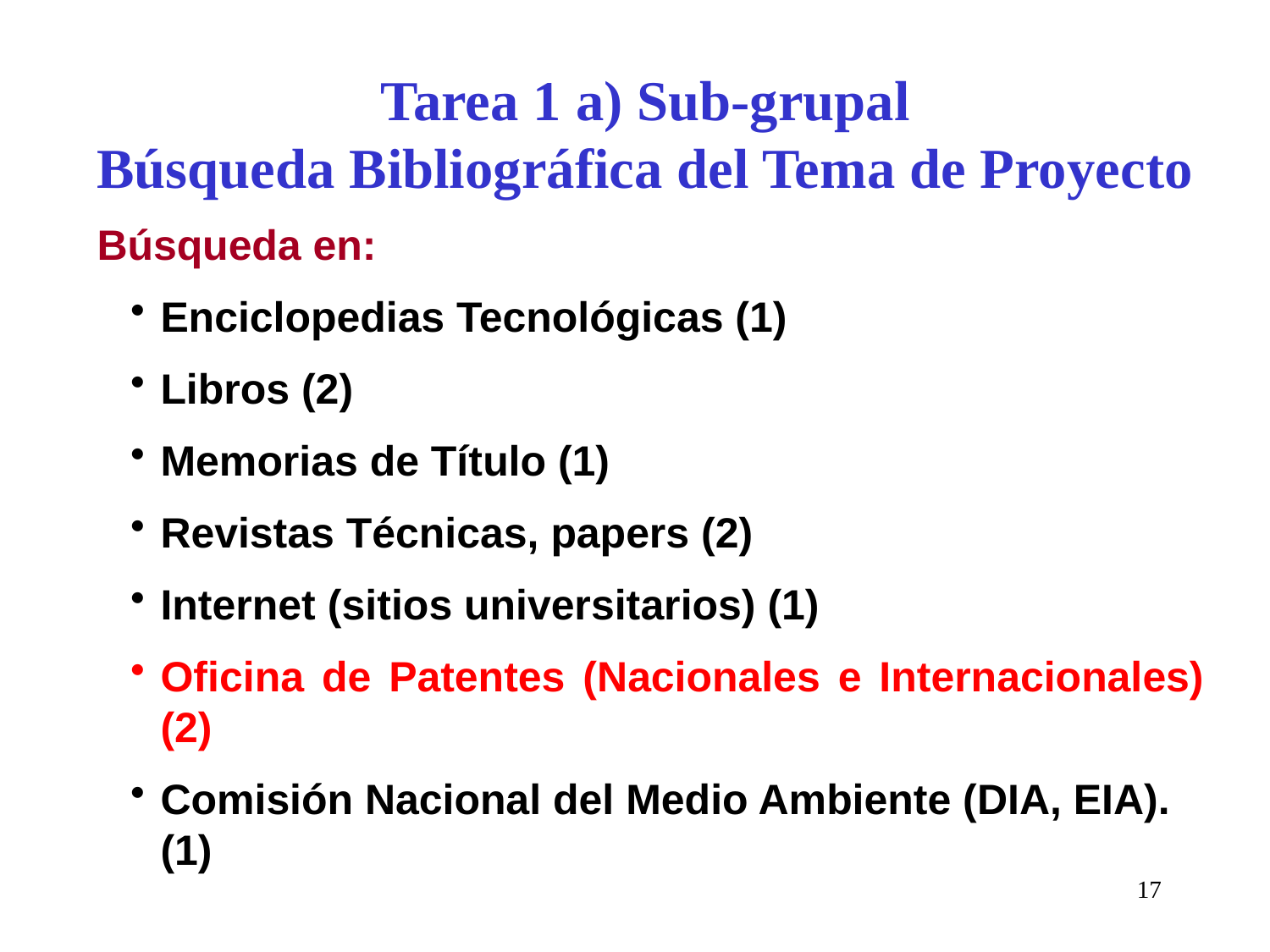

# Tarea 1 a) Sub-grupal Búsqueda Bibliográfica del Tema de Proyecto
Búsqueda en:
Enciclopedias Tecnológicas (1)
Libros (2)
Memorias de Título (1)
Revistas Técnicas, papers (2)
Internet (sitios universitarios) (1)
Oficina de Patentes (Nacionales e Internacionales) (2)
Comisión Nacional del Medio Ambiente (DIA, EIA).(1)
17